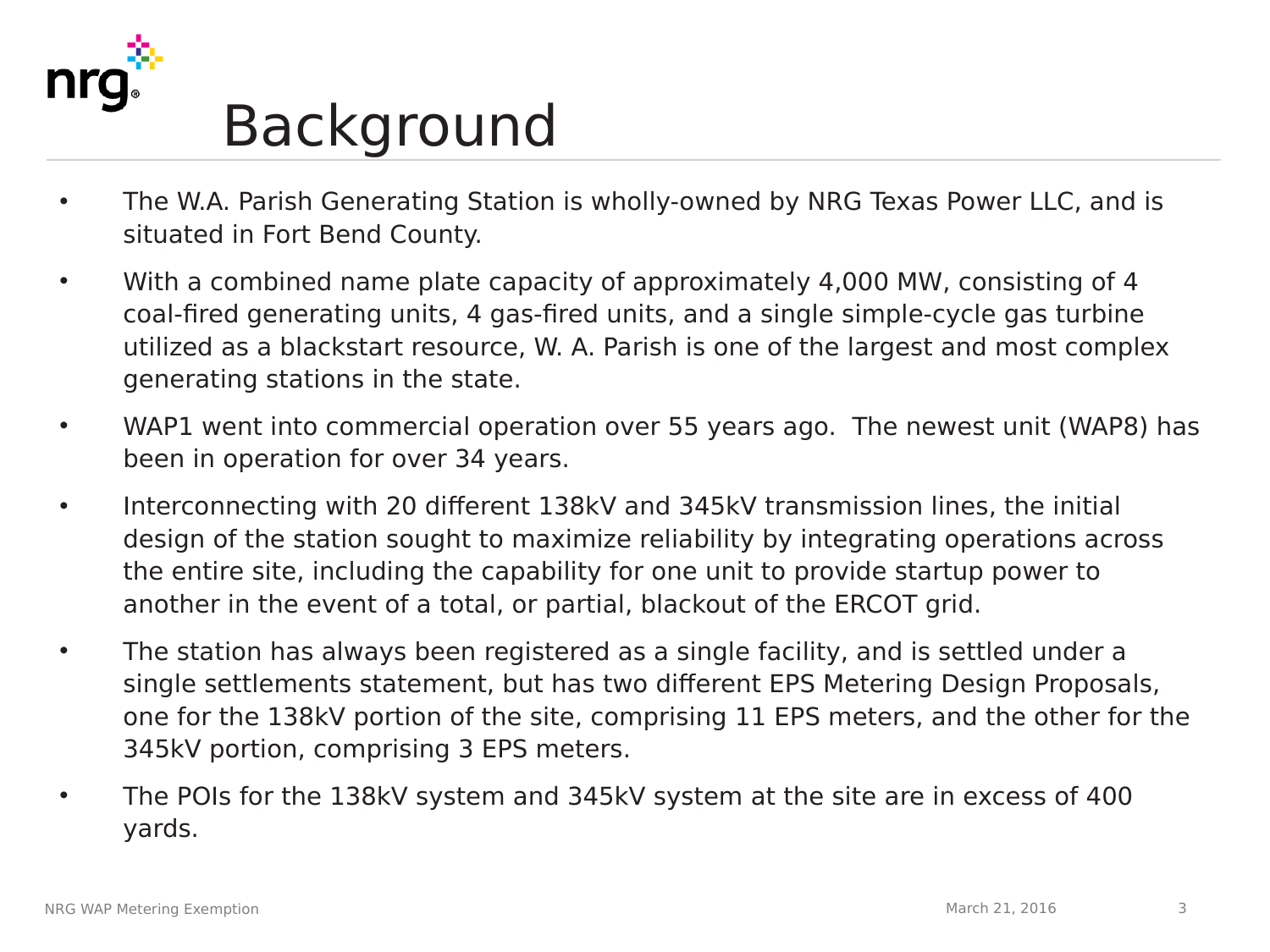

# Background
The W.A. Parish Generating Station is wholly-owned by NRG Texas Power LLC, and is situated in Fort Bend County.
With a combined name plate capacity of approximately 4,000 MW, consisting of 4 coal-fired generating units, 4 gas-fired units, and a single simple-cycle gas turbine utilized as a blackstart resource, W. A. Parish is one of the largest and most complex generating stations in the state.
WAP1 went into commercial operation over 55 years ago.  The newest unit (WAP8) has been in operation for over 34 years.
Interconnecting with 20 different 138kV and 345kV transmission lines, the initial design of the station sought to maximize reliability by integrating operations across the entire site, including the capability for one unit to provide startup power to another in the event of a total, or partial, blackout of the ERCOT grid.
The station has always been registered as a single facility, and is settled under a single settlements statement, but has two different EPS Metering Design Proposals, one for the 138kV portion of the site, comprising 11 EPS meters, and the other for the 345kV portion, comprising 3 EPS meters.
The POIs for the 138kV system and 345kV system at the site are in excess of 400 yards.

March 21, 2016
3
NRG WAP Metering Exemption